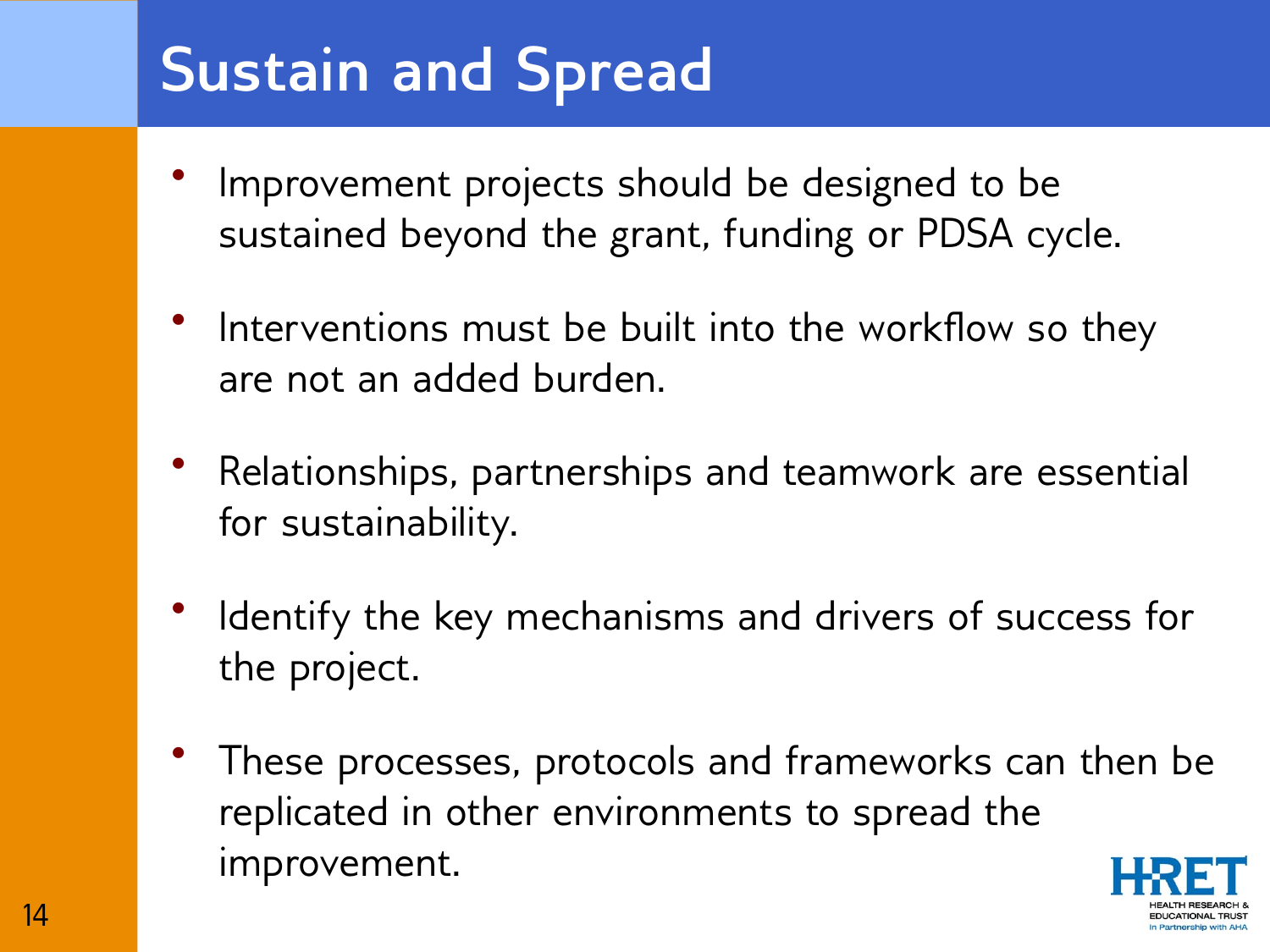

# Sustain and Spread
Improvement projects should be designed to be sustained beyond the grant, funding or PDSA cycle.

Interventions must be built into the workflow so they are not an added burden.

Relationships, partnerships and teamwork are essential for sustainability.

Identify the key mechanisms and drivers of success for the project.

These processes, protocols and frameworks can then be replicated in other environments to spread the improvement.
14